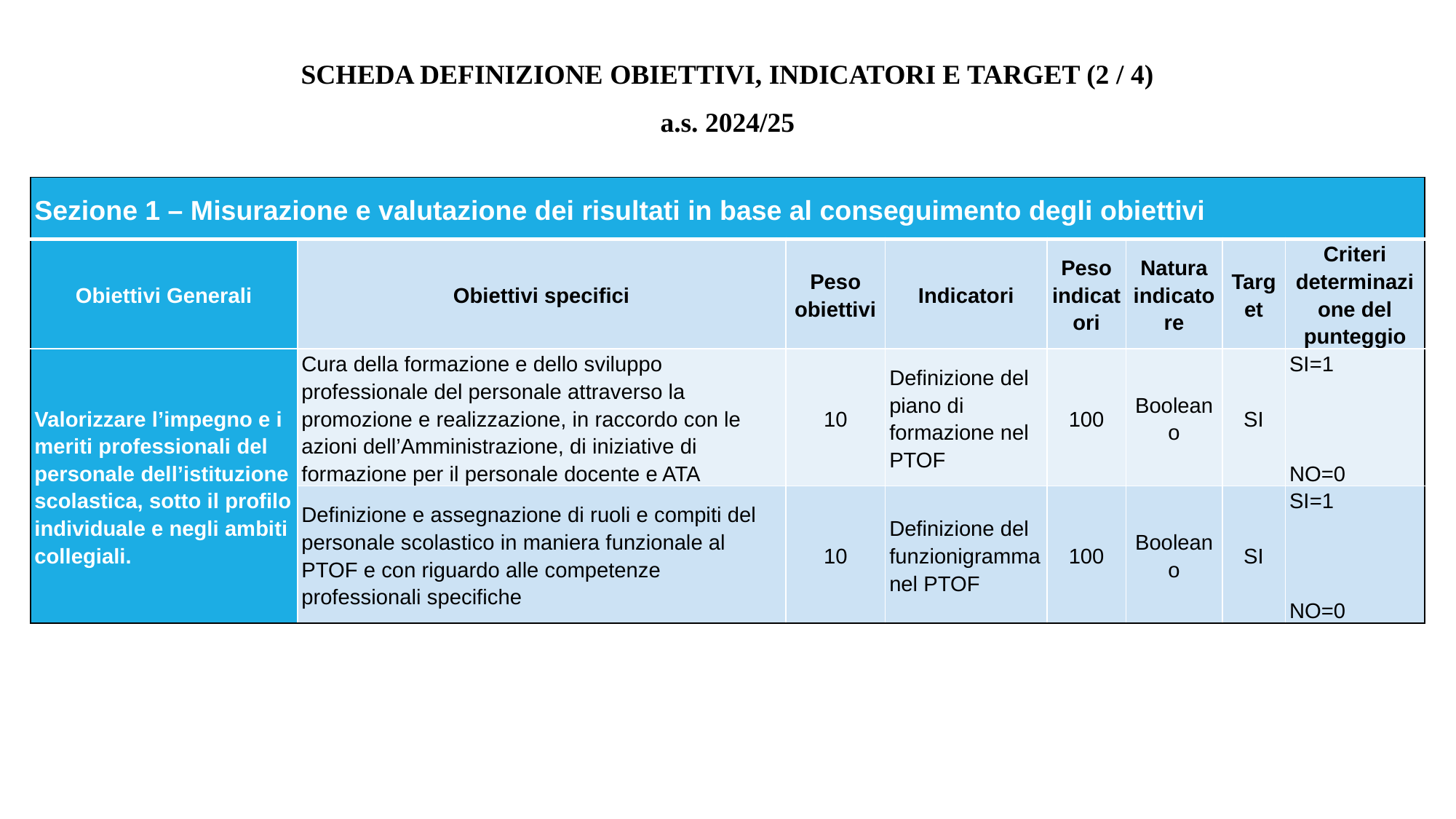

SCHEDA DEFINIZIONE OBIETTIVI, INDICATORI E TARGET (2 / 4)
a.s. 2024/25
| Sezione 1 – Misurazione e valutazione dei risultati in base al conseguimento degli obiettivi |  |  |  |  |  |  |  |
| --- | --- | --- | --- | --- | --- | --- | --- |
| Obiettivi Generali | Obiettivi specifici | Peso obiettivi | Indicatori | Peso indicatori | Natura indicatore | Target | Criteri determinazione del punteggio |
| Valorizzare l’impegno e i meriti professionali del personale dell’istituzione scolastica, sotto il profilo individuale e negli ambiti collegiali. | Cura della formazione e dello sviluppo professionale del personale attraverso la promozione e realizzazione, in raccordo con le azioni dell’Amministrazione, di iniziative di formazione per il personale docente e ATA | 10 | Definizione del piano di formazione nel PTOF | 100 | Booleano | SI | SI=1 NO=0 |
|  | Definizione e assegnazione di ruoli e compiti del personale scolastico in maniera funzionale al PTOF e con riguardo alle competenze professionali specifiche | 10 | Definizione del funzionigramma nel PTOF | 100 | Booleano | SI | SI=1 NO=0 |